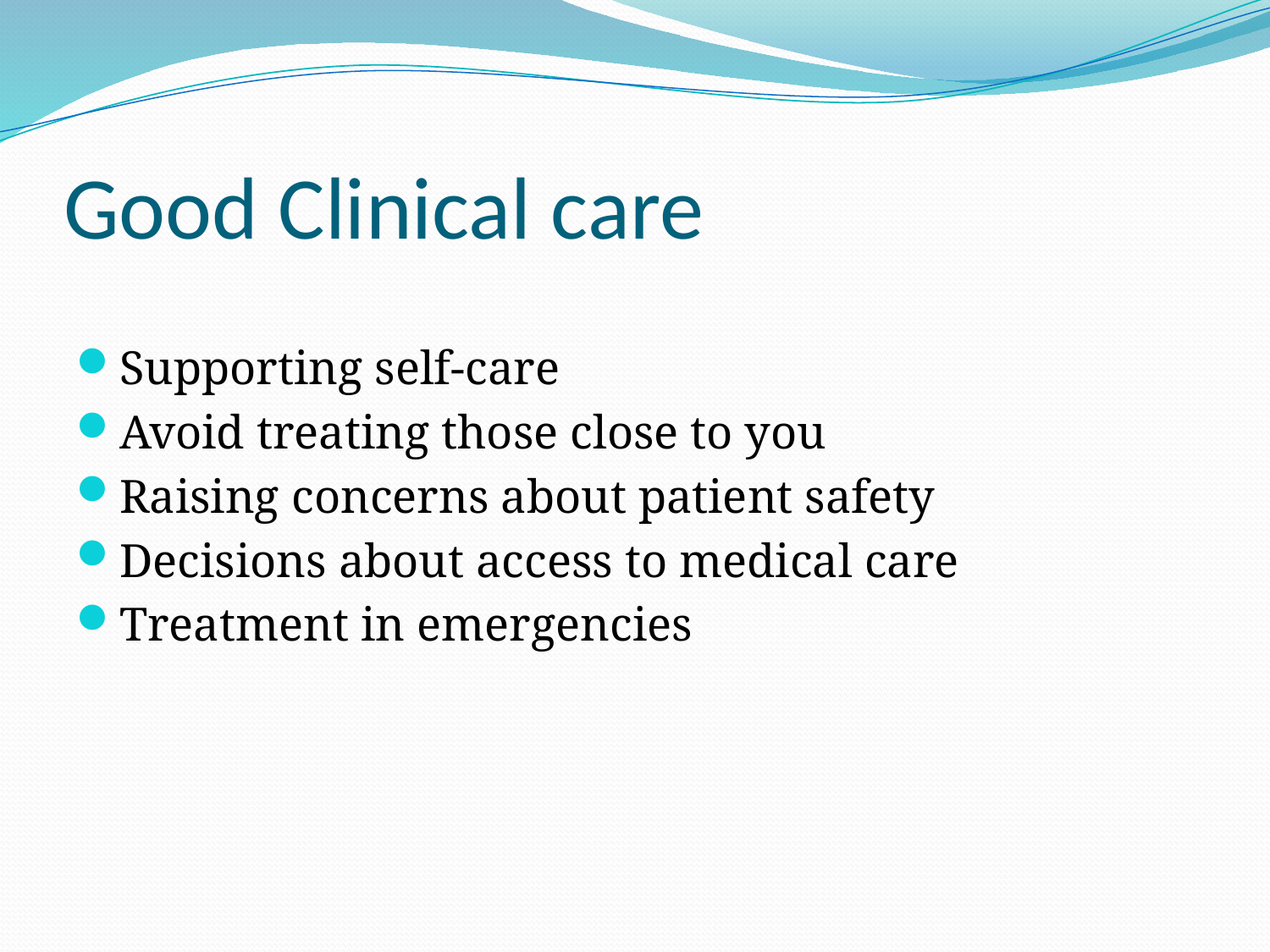

# Good Clinical care

Supporting self-care
Avoid treating those close to you
Raising concerns about patient safety
Decisions about access to medical care
Treatment in emergencies